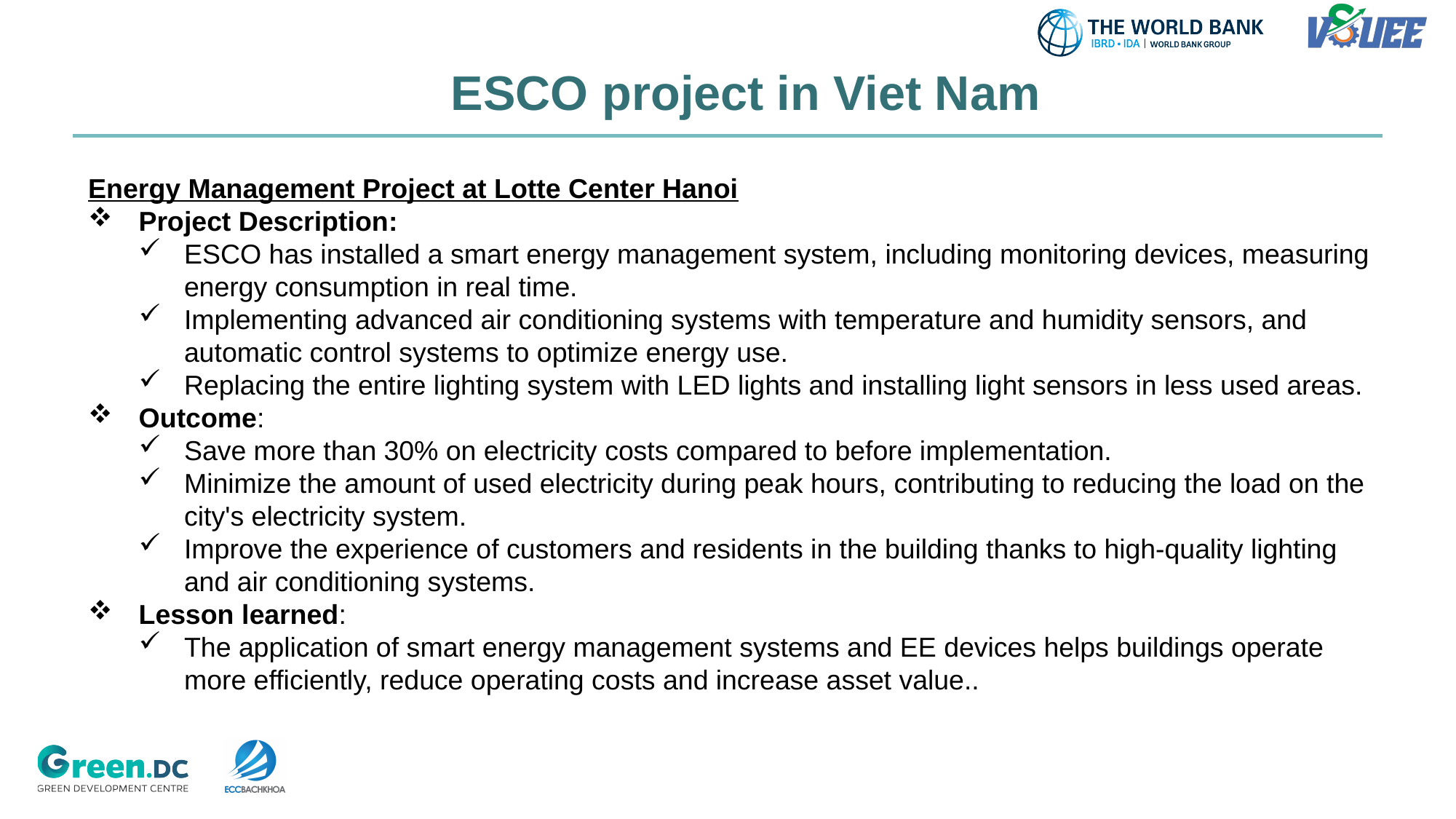

ESCO project in Viet Nam
Energy Management Project at Lotte Center Hanoi
Project Description:
ESCO has installed a smart energy management system, including monitoring devices, measuring energy consumption in real time.
Implementing advanced air conditioning systems with temperature and humidity sensors, and automatic control systems to optimize energy use.
Replacing the entire lighting system with LED lights and installing light sensors in less used areas.
Outcome:
Save more than 30% on electricity costs compared to before implementation.
Minimize the amount of used electricity during peak hours, contributing to reducing the load on the city's electricity system.
Improve the experience of customers and residents in the building thanks to high-quality lighting and air conditioning systems.
Lesson learned:
The application of smart energy management systems and EE devices helps buildings operate more efficiently, reduce operating costs and increase asset value..